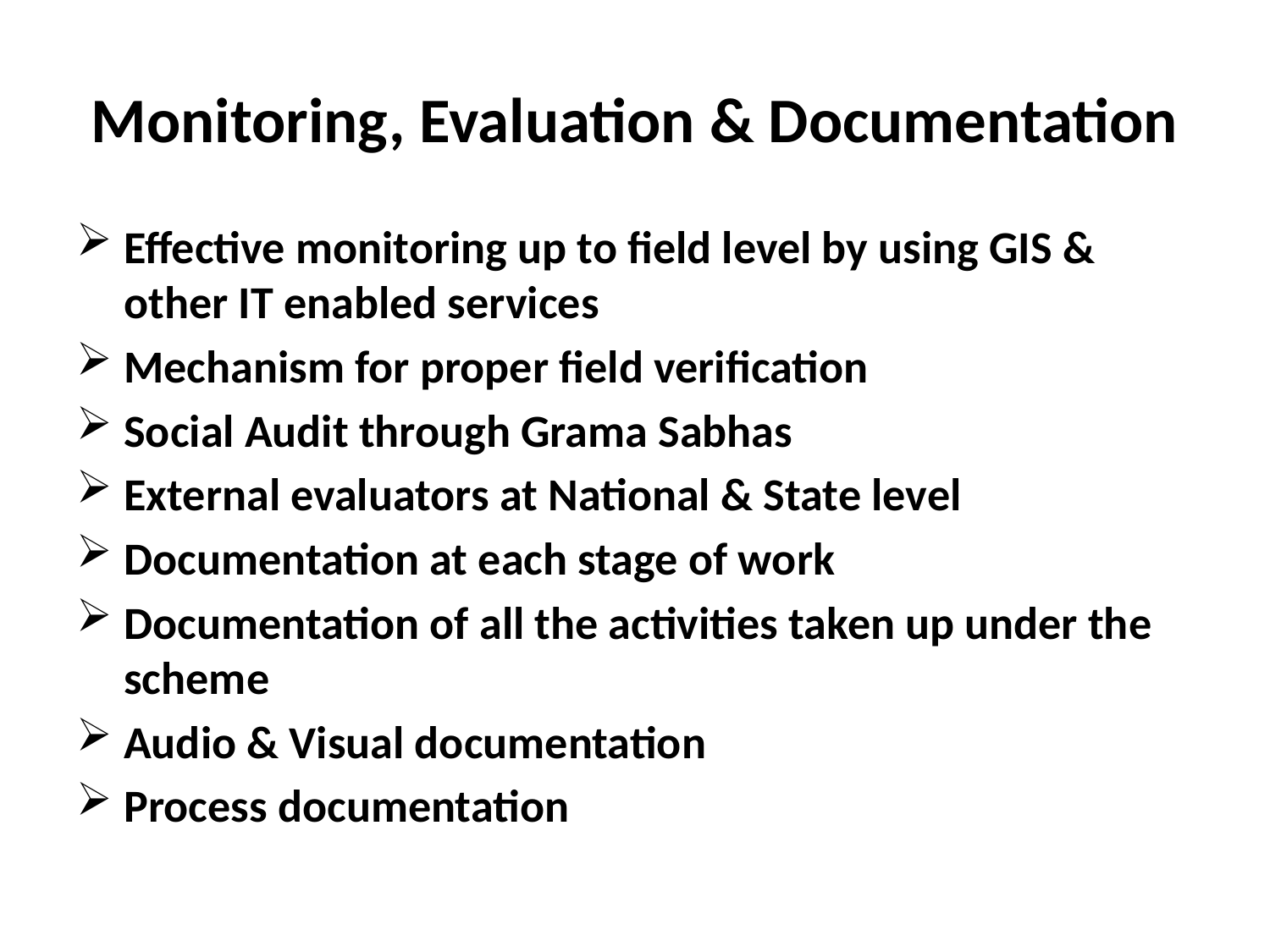

# Monitoring, Evaluation & Documentation
Effective monitoring up to field level by using GIS & other IT enabled services
Mechanism for proper field verification
Social Audit through Grama Sabhas
External evaluators at National & State level
Documentation at each stage of work
Documentation of all the activities taken up under the scheme
Audio & Visual documentation
Process documentation